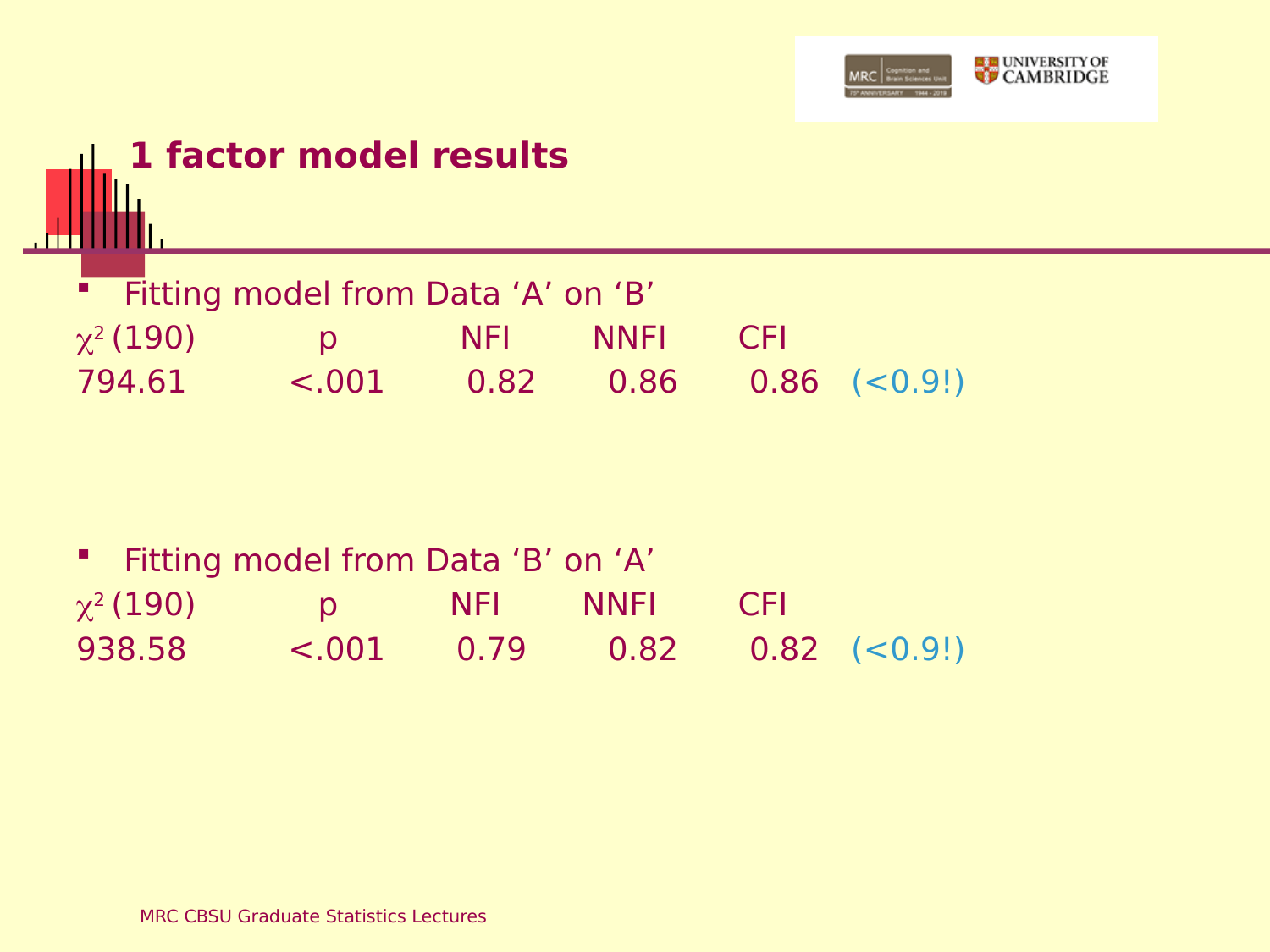

# 1 factor model results

Fitting model from Data ‘A’ on ‘B’
χ2 (190)            p            NFI        NNFI       CFI
794.61          <.001        0.82       0.86       0.86   (<0.9!)

Fitting model from Data ‘B’ on ‘A’
χ2 (190)            p           NFI        NNFI        CFI
938.58          <.001       0.79        0.82       0.82   (<0.9!)

MRC CBSU Graduate Statistics Lectures